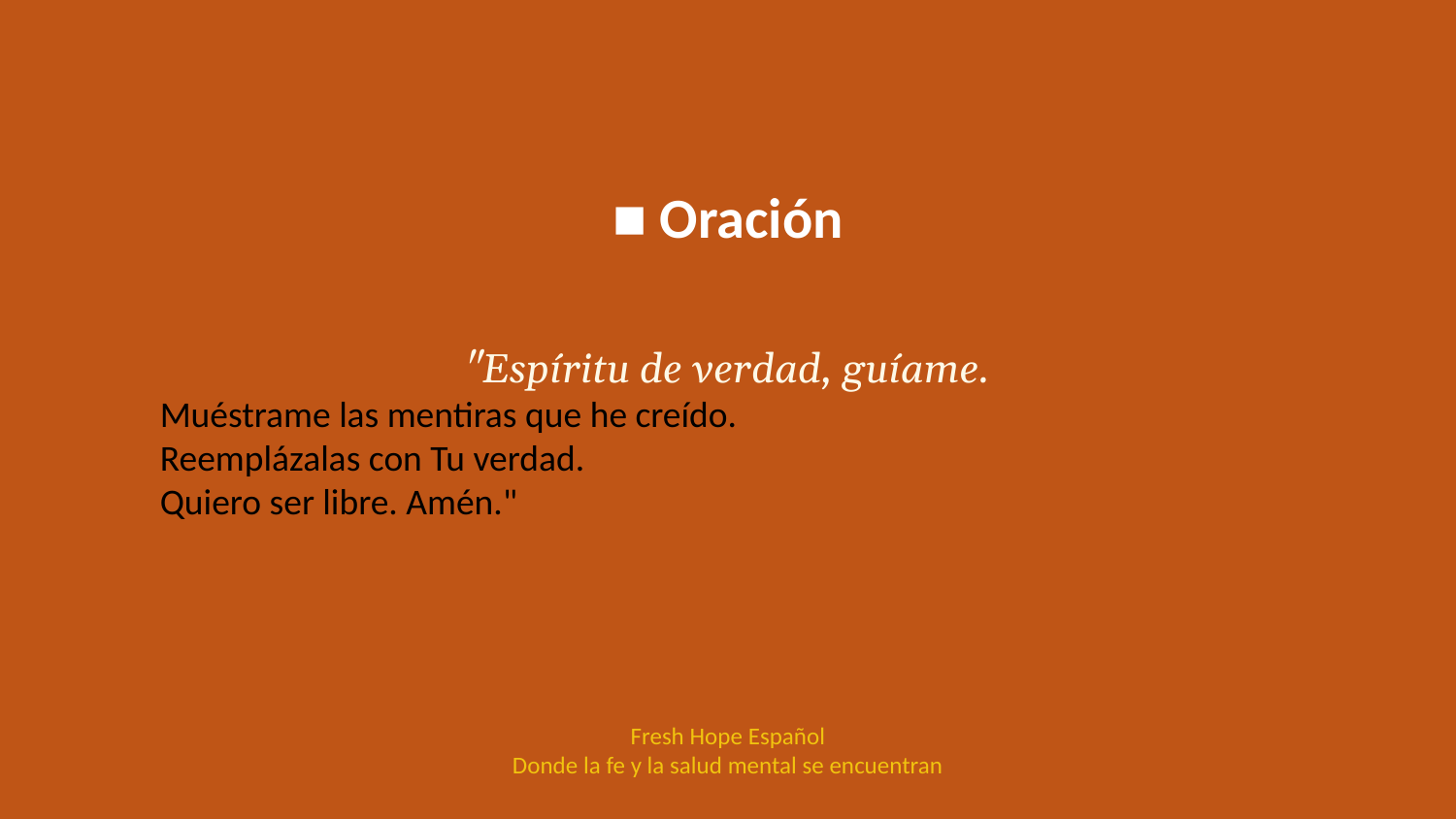

■ Oración
"Espíritu de verdad, guíame.
Muéstrame las mentiras que he creído.
Reemplázalas con Tu verdad.
Quiero ser libre. Amén."
Fresh Hope Español
Donde la fe y la salud mental se encuentran